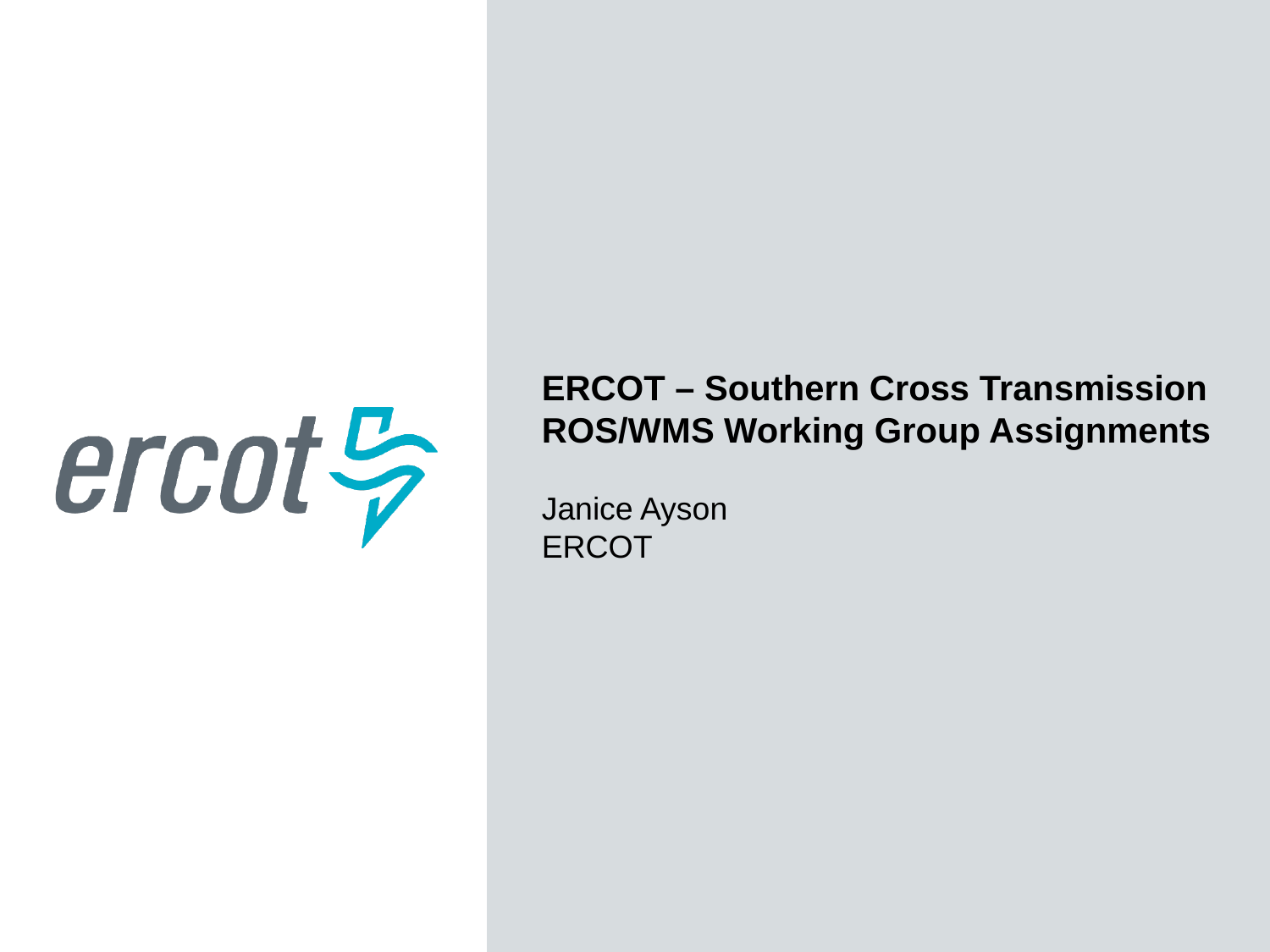

ERCOT – Southern Cross Transmission
ROS/WMS Working Group Assignments

Janice Ayson
ERCOT